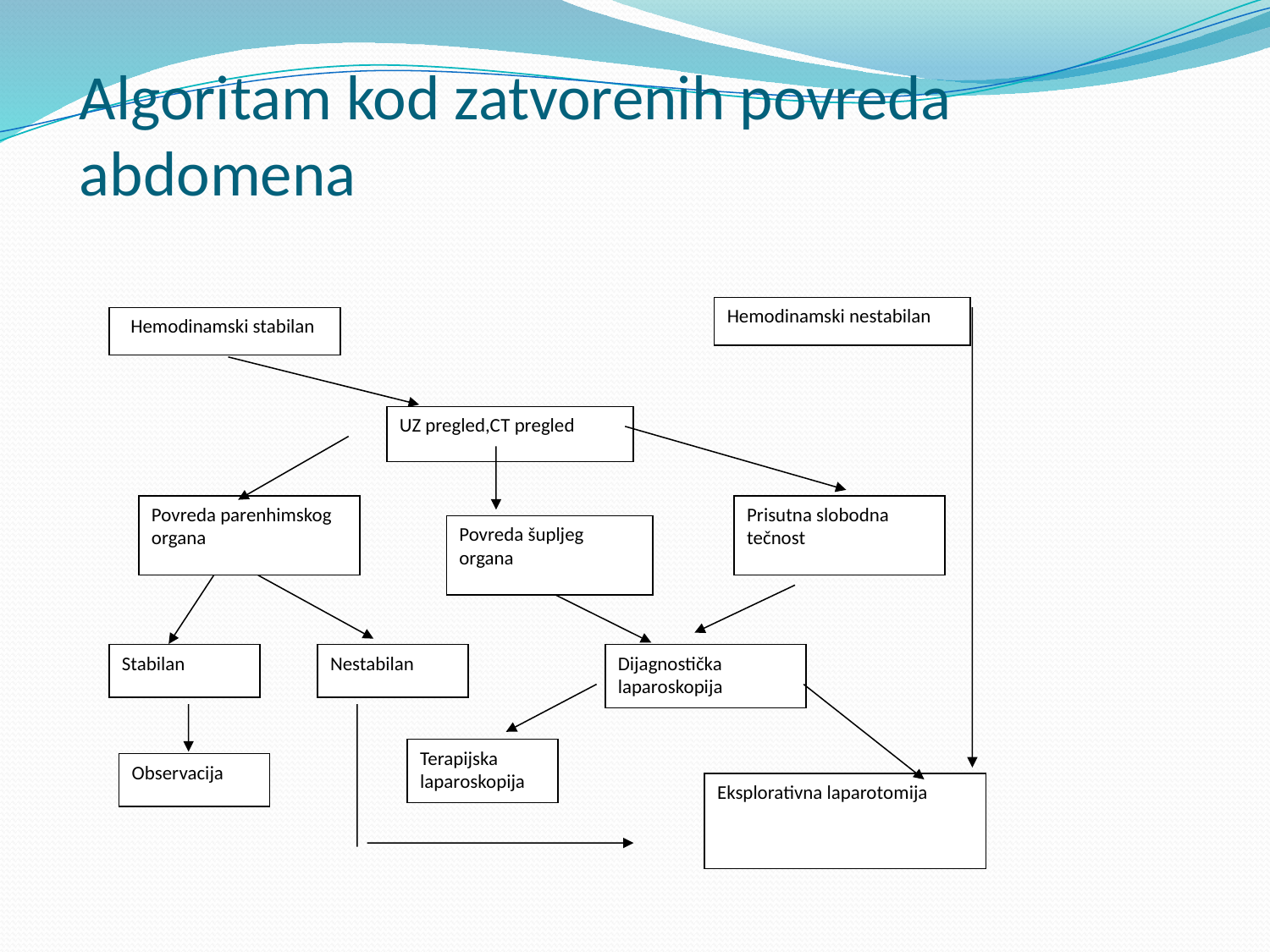

# Algoritam kod zatvorenih povreda abdomena
Hemodinamski nestabilan
  Hemodinamski stabilan

UZ pregled,CT pregled

Povreda parenhimskog organa
Prisutna slobodna tečnost
Povreda šupljeg organa

Stabilan
Nestabilan
Dijagnostička laparoskopija

Terapijska laparoskopija
Observacija
Eksplorativna laparotomija